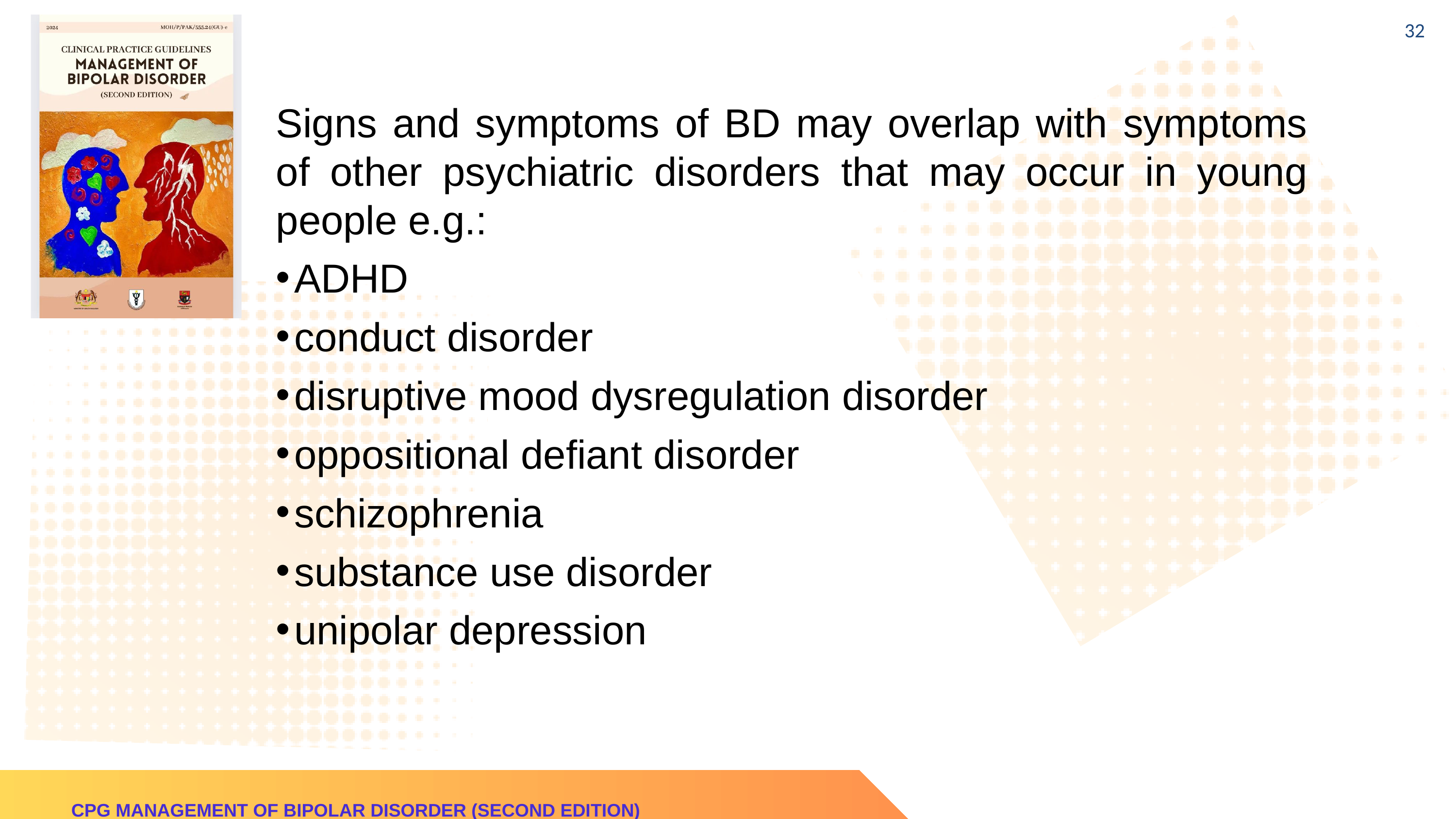

32

Signs and symptoms of BD may overlap with symptoms of other psychiatric disorders that may occur in young people e.g.:
ADHD
conduct disorder
disruptive mood dysregulation disorder
oppositional defiant disorder
schizophrenia
substance use disorder
unipolar depression

CPG MANAGEMENT OF BIPOLAR DISORDER (SECOND EDITION)